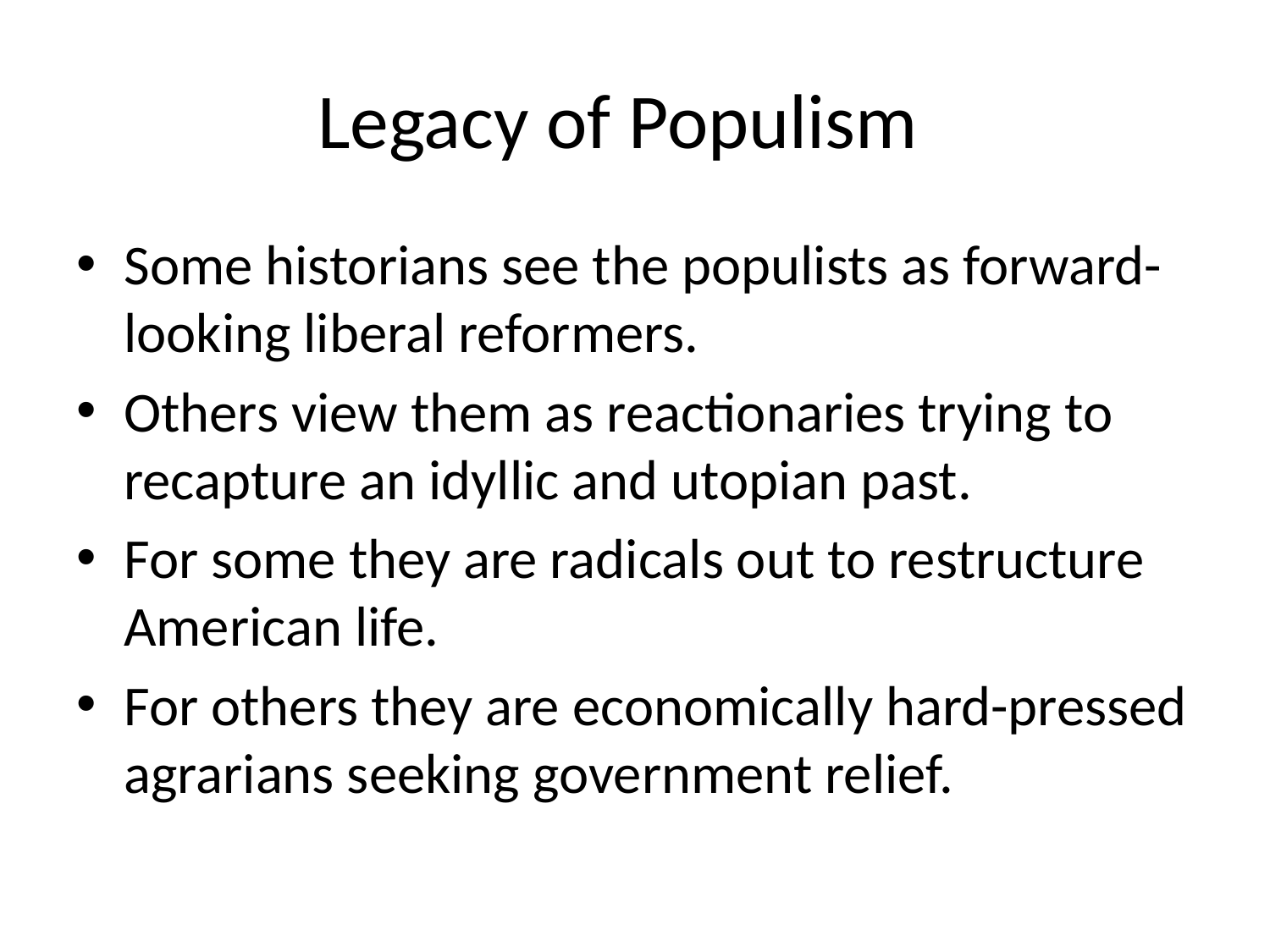

# Legacy of Populism
Some historians see the populists as forward-looking liberal reformers.
Others view them as reactionaries trying to recapture an idyllic and utopian past.
For some they are radicals out to restructure American life.
For others they are economically hard-pressed agrarians seeking government relief.